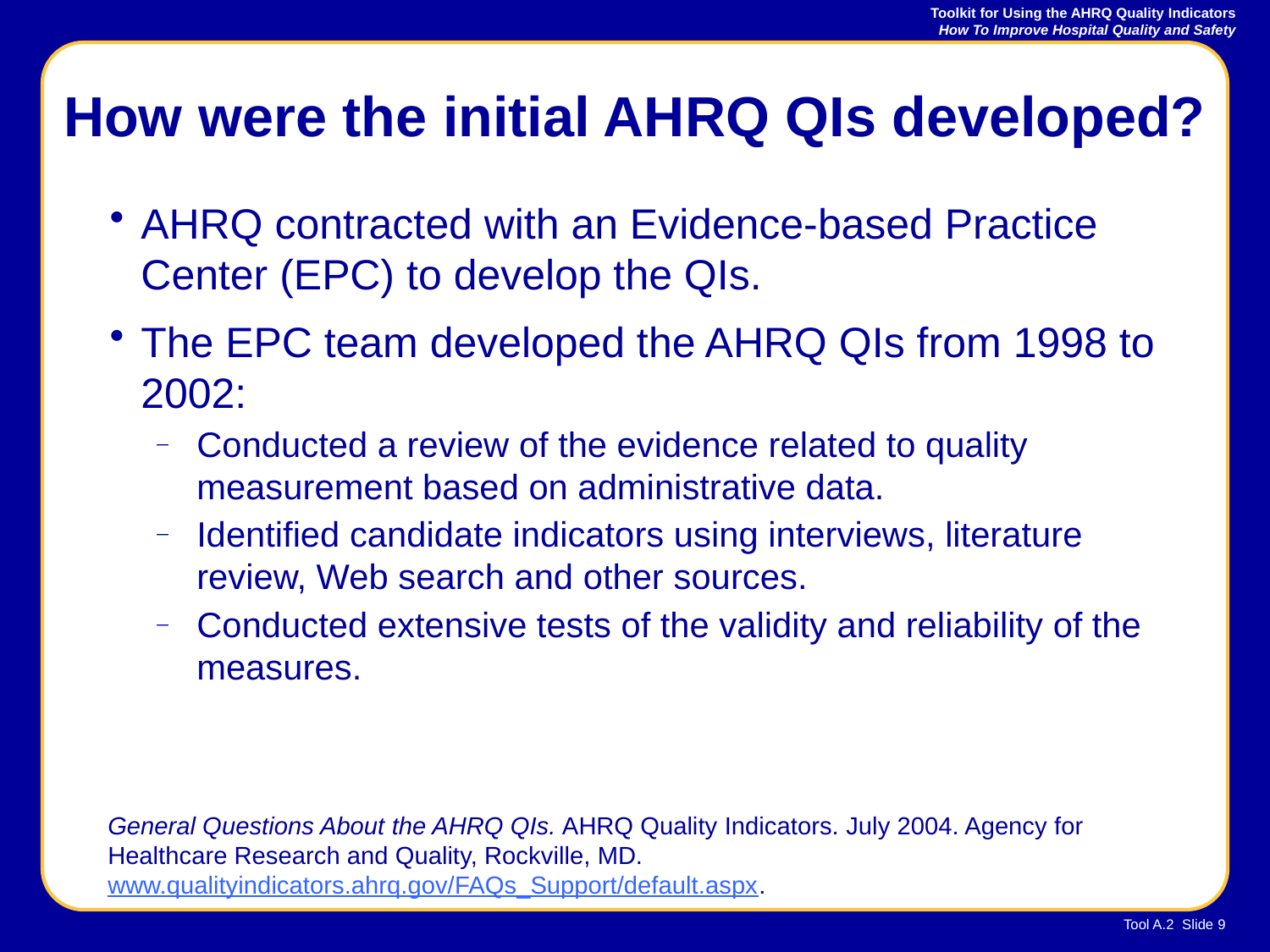

# How were the initial AHRQ QIs developed?
AHRQ contracted with an Evidence-based Practice Center (EPC) to develop the QIs.
The EPC team developed the AHRQ QIs from 1998 to 2002:
Conducted a review of the evidence related to quality measurement based on administrative data.
Identified candidate indicators using interviews, literature review, Web search and other sources.
Conducted extensive tests of the validity and reliability of the measures.
General Questions About the AHRQ QIs. AHRQ Quality Indicators. July 2004. Agency for Healthcare Research and Quality, Rockville, MD. www.qualityindicators.ahrq.gov/FAQs_Support/default.aspx.